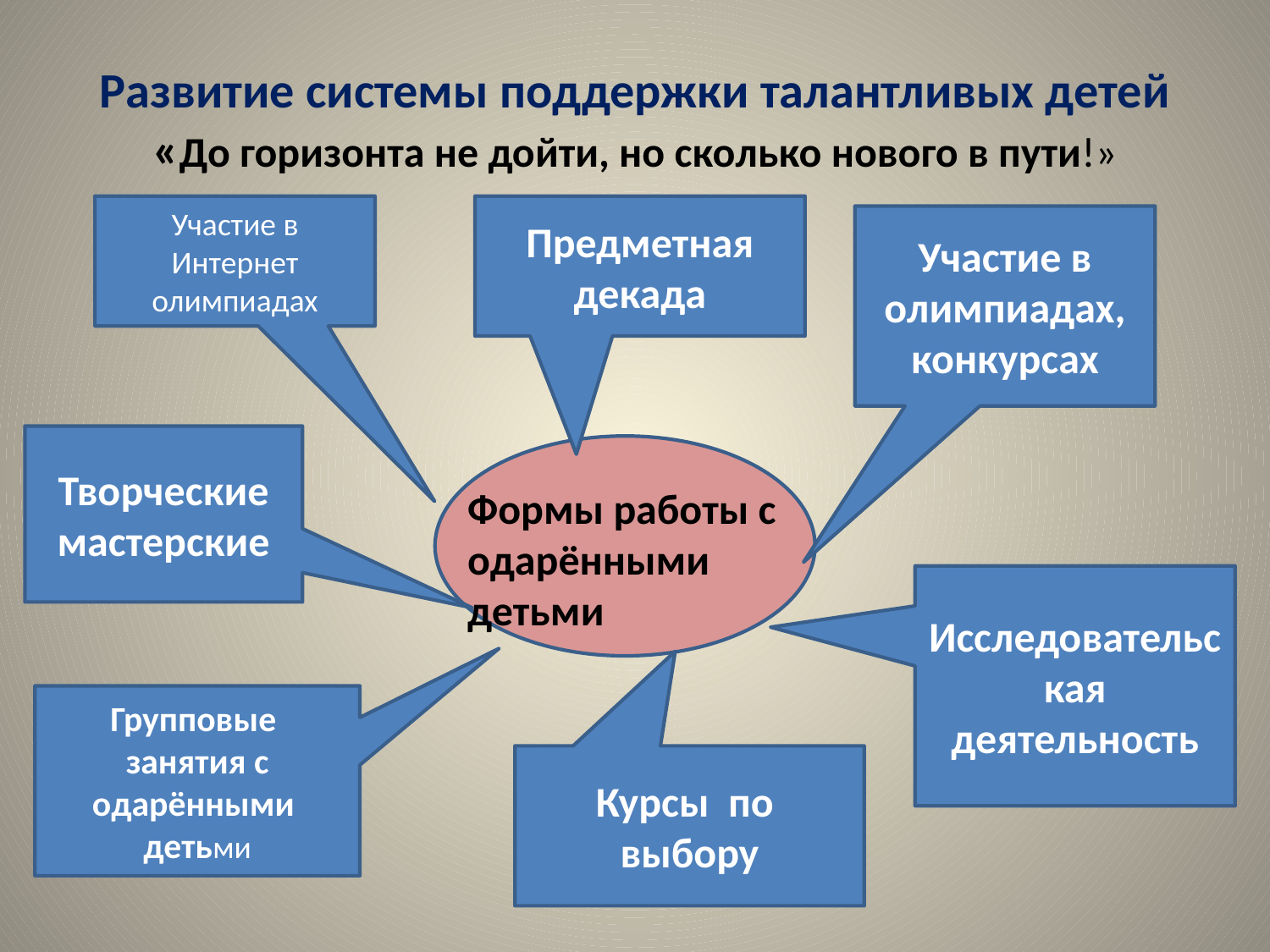

# Развитие системы поддержки талантливых детей «До горизонта не дойти, но сколько нового в пути!»
Участие в Интернет олимпиадах
Предметная декада
Участие в олимпиадах, конкурсах
Творческие мастерские

Формы работы с
одарёнными детьми
Исследовательская деятельность
Групповые  занятия с одарёнными  детьми

Курсы  по  выбору